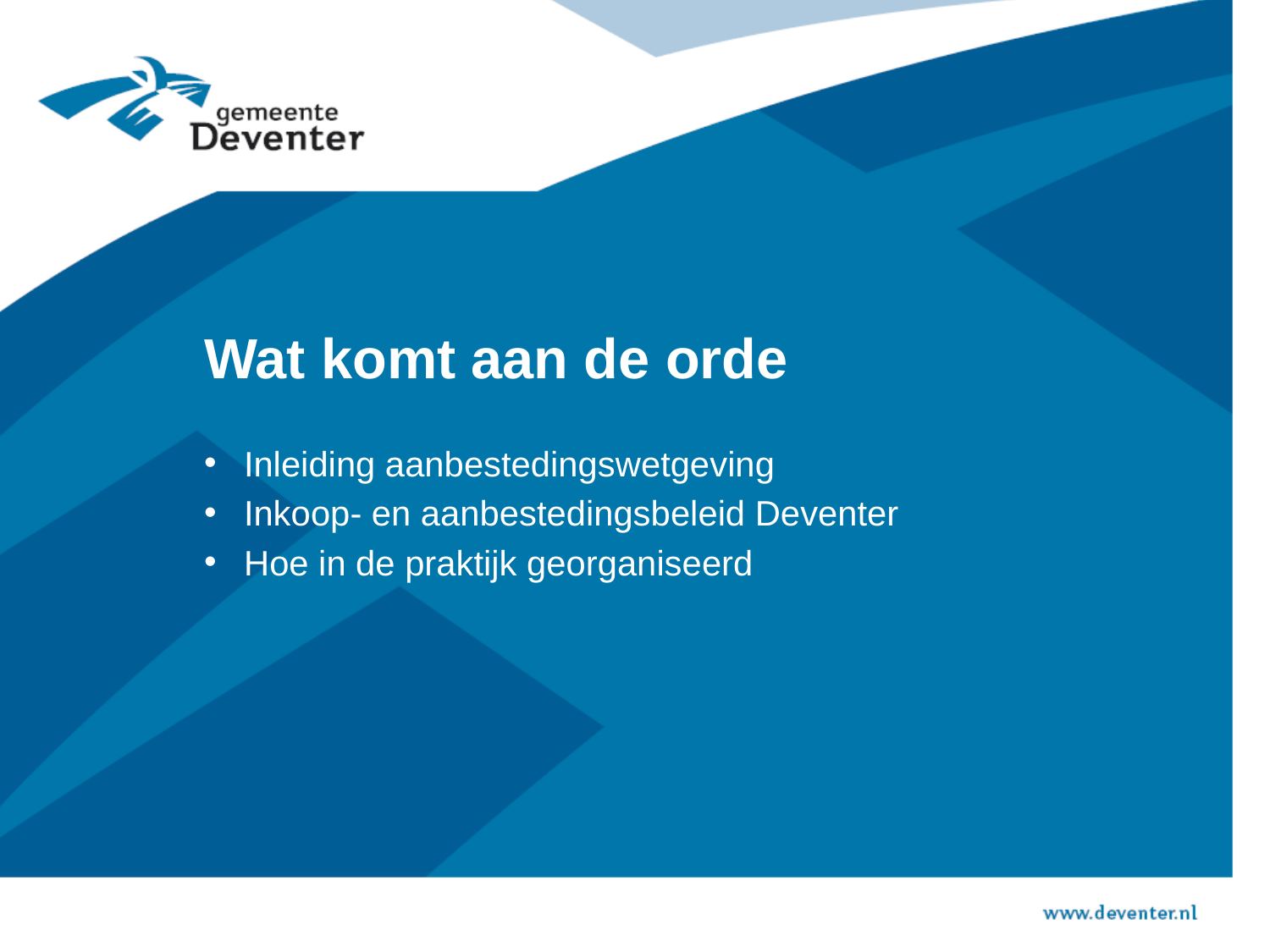

Wat komt aan de orde

Inleiding aanbestedingswetgeving
Inkoop- en aanbestedingsbeleid Deventer
Hoe in de praktijk georganiseerd